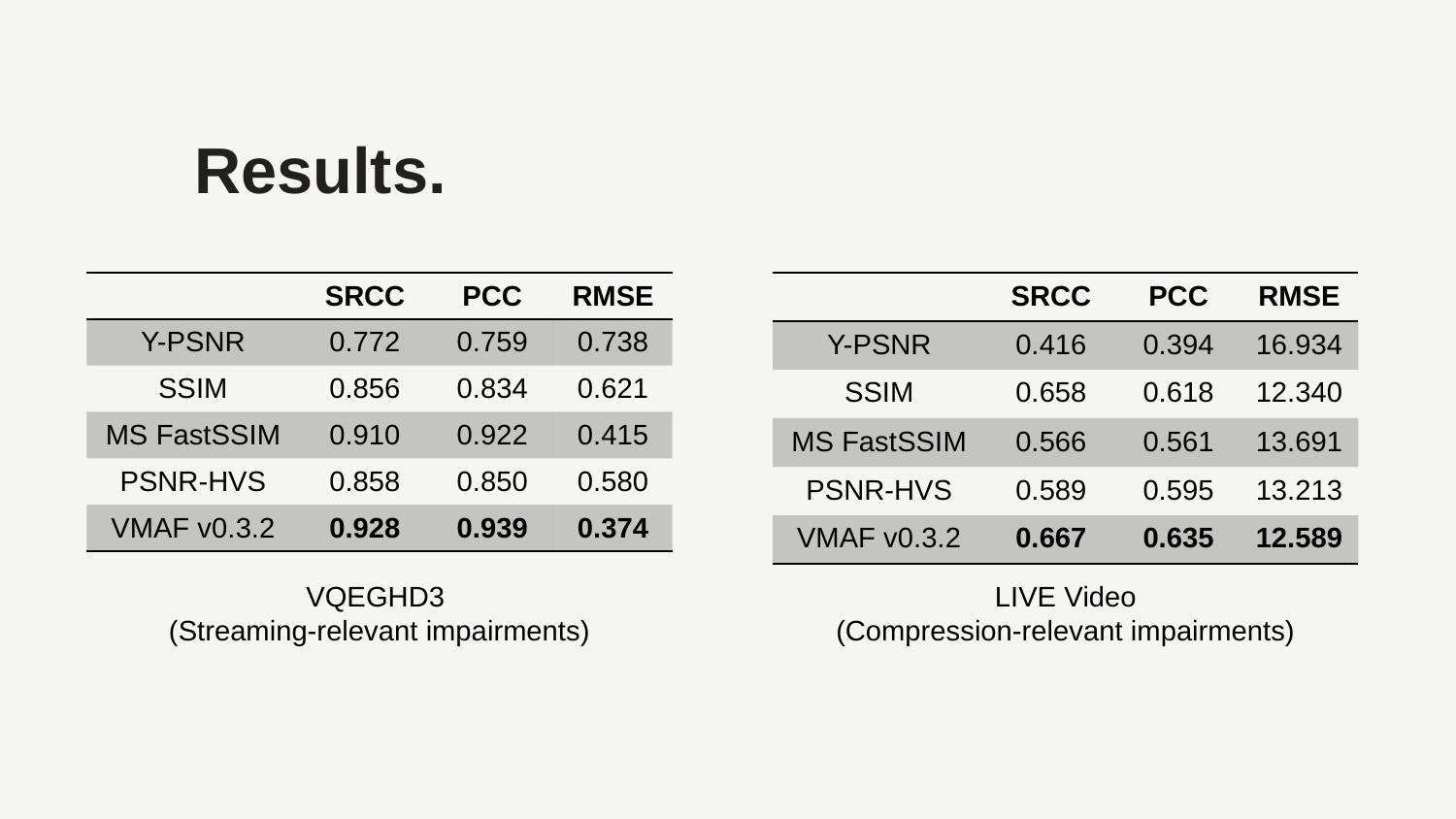

Results.
|  | SRCC | PCC | RMSE |
| --- | --- | --- | --- |
| Y-PSNR | 0.772 | 0.759 | 0.738 |
| SSIM | 0.856 | 0.834 | 0.621 |
| MS FastSSIM | 0.910 | 0.922 | 0.415 |
| PSNR-HVS | 0.858 | 0.850 | 0.580 |
| VMAF v0.3.2 | 0.928 | 0.939 | 0.374 |
|  | SRCC | PCC | RMSE |
| --- | --- | --- | --- |
| Y-PSNR | 0.416 | 0.394 | 16.934 |
| SSIM | 0.658 | 0.618 | 12.340 |
| MS FastSSIM | 0.566 | 0.561 | 13.691 |
| PSNR-HVS | 0.589 | 0.595 | 13.213 |
| VMAF v0.3.2 | 0.667 | 0.635 | 12.589 |
VQEGHD3
(Streaming-relevant impairments)
LIVE Video
(Compression-relevant impairments)